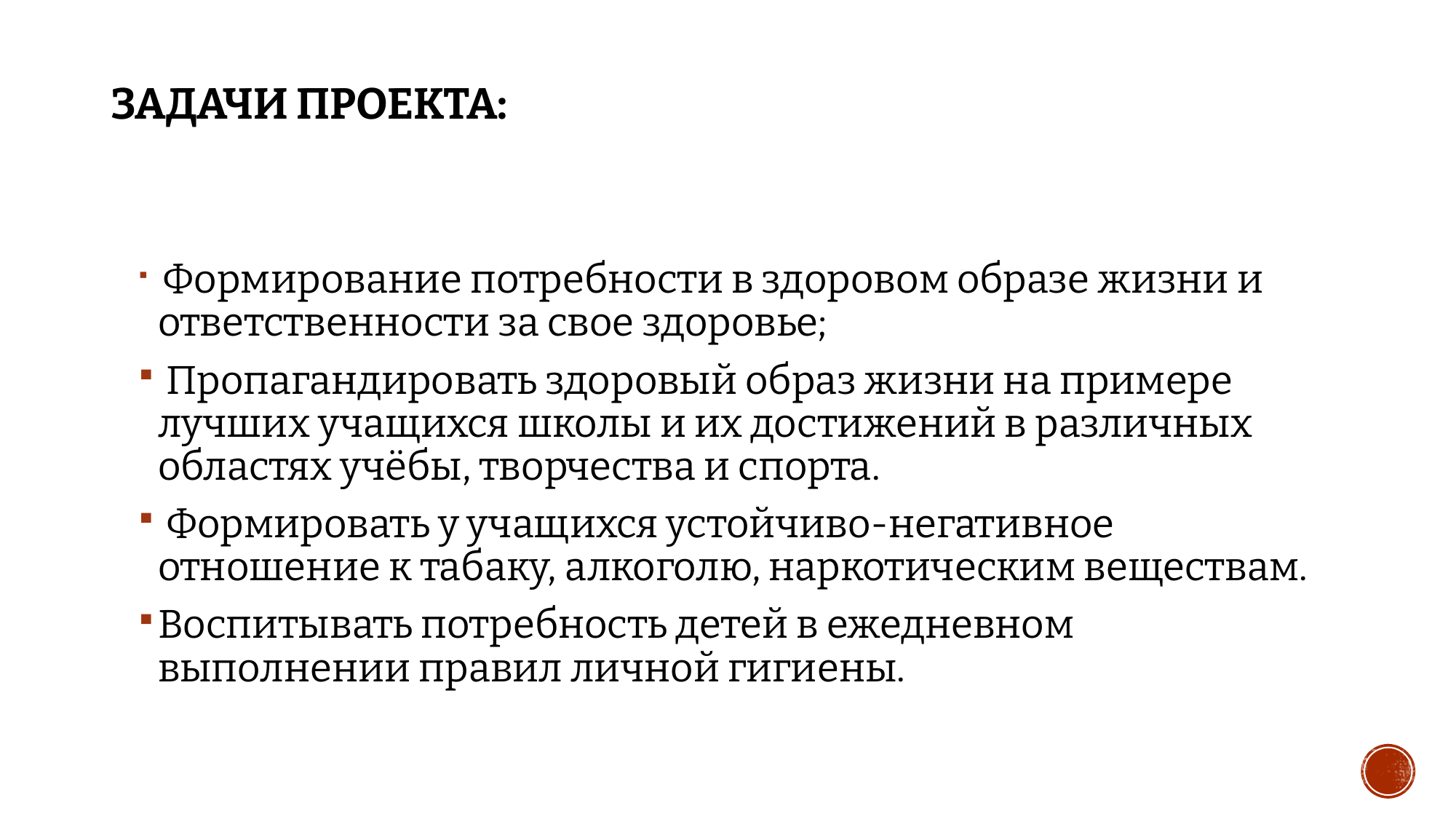

# Задачи проекта:
 Формирование потребности в здоровом образе жизни и ответственности за свое здоровье;
 Пропагандировать здоровый образ жизни на примере лучших учащихся школы и их достижений в различных областях учёбы, творчества и спорта.
 Формировать у учащихся устойчиво-негативное отношение к табаку, алкоголю, наркотическим веществам.
Воспитывать потребность детей в ежедневном выполнении правил личной гигиены.